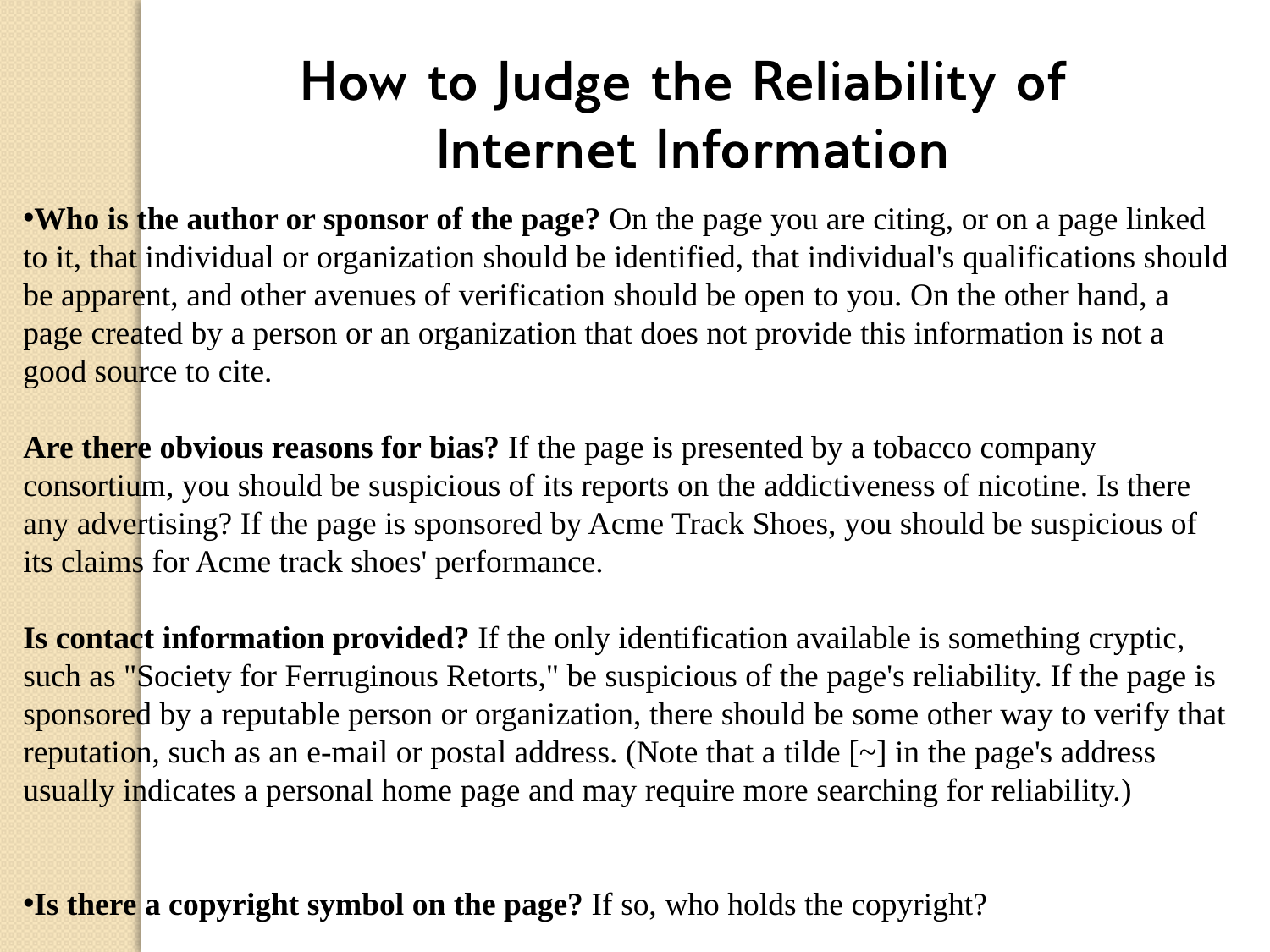

How to Judge the Reliability of
Internet Information
Who is the author or sponsor of the page? On the page you are citing, or on a page linked to it, that individual or organization should be identified, that individual's qualifications should be apparent, and other avenues of verification should be open to you. On the other hand, a page created by a person or an organization that does not provide this information is not a good source to cite. 
Are there obvious reasons for bias? If the page is presented by a tobacco company consortium, you should be suspicious of its reports on the addictiveness of nicotine. Is there any advertising? If the page is sponsored by Acme Track Shoes, you should be suspicious of its claims for Acme track shoes' performance. 
Is contact information provided? If the only identification available is something cryptic, such as "Society for Ferruginous Retorts," be suspicious of the page's reliability. If the page is sponsored by a reputable person or organization, there should be some other way to verify that reputation, such as an e-mail or postal address. (Note that a tilde [~] in the page's address usually indicates a personal home page and may require more searching for reliability.)
Is there a copyright symbol on the page? If so, who holds the copyright?